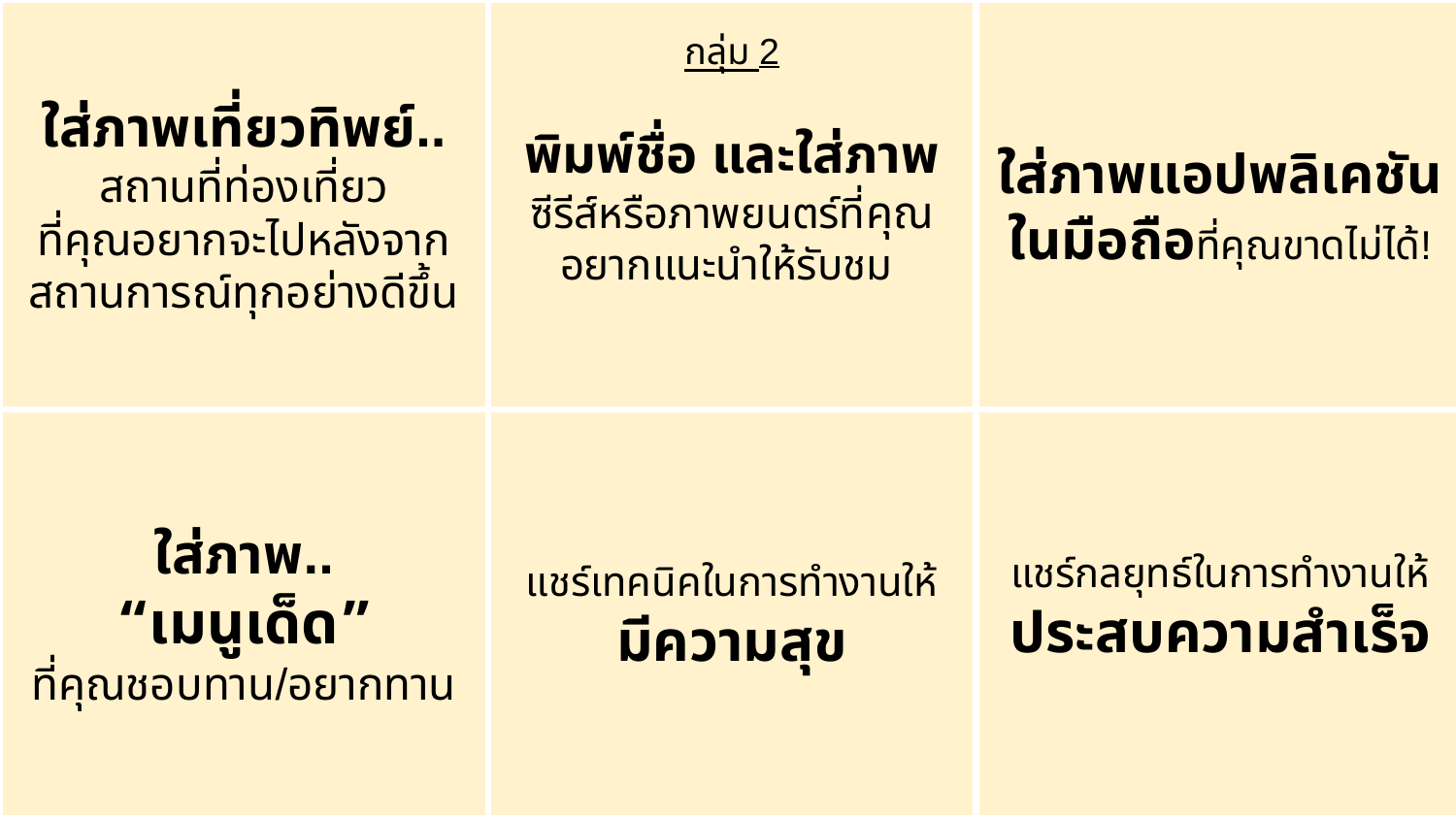

ใส่ภาพเที่ยวทิพย์..
สถานที่ท่องเที่ยว
ที่คุณอยากจะไปหลังจาก
สถานการณ์ทุกอย่างดีขึ้น
พิมพ์ชื่อ และใส่ภาพ
ซีรีส์หรือภาพยนตร์ที่คุณ
อยากแนะนำให้รับชม
ใส่ภาพแอปพลิเคชัน
ในมือถือที่คุณขาดไม่ได้!
กลุ่ม 2
ใส่ภาพ..
“เมนูเด็ด”
ที่คุณชอบทาน/อยากทาน
แชร์เทคนิคในการทำงานให้
มีความสุข

แชร์กลยุทธ์ในการทำงานให้
ประสบความสำเร็จ